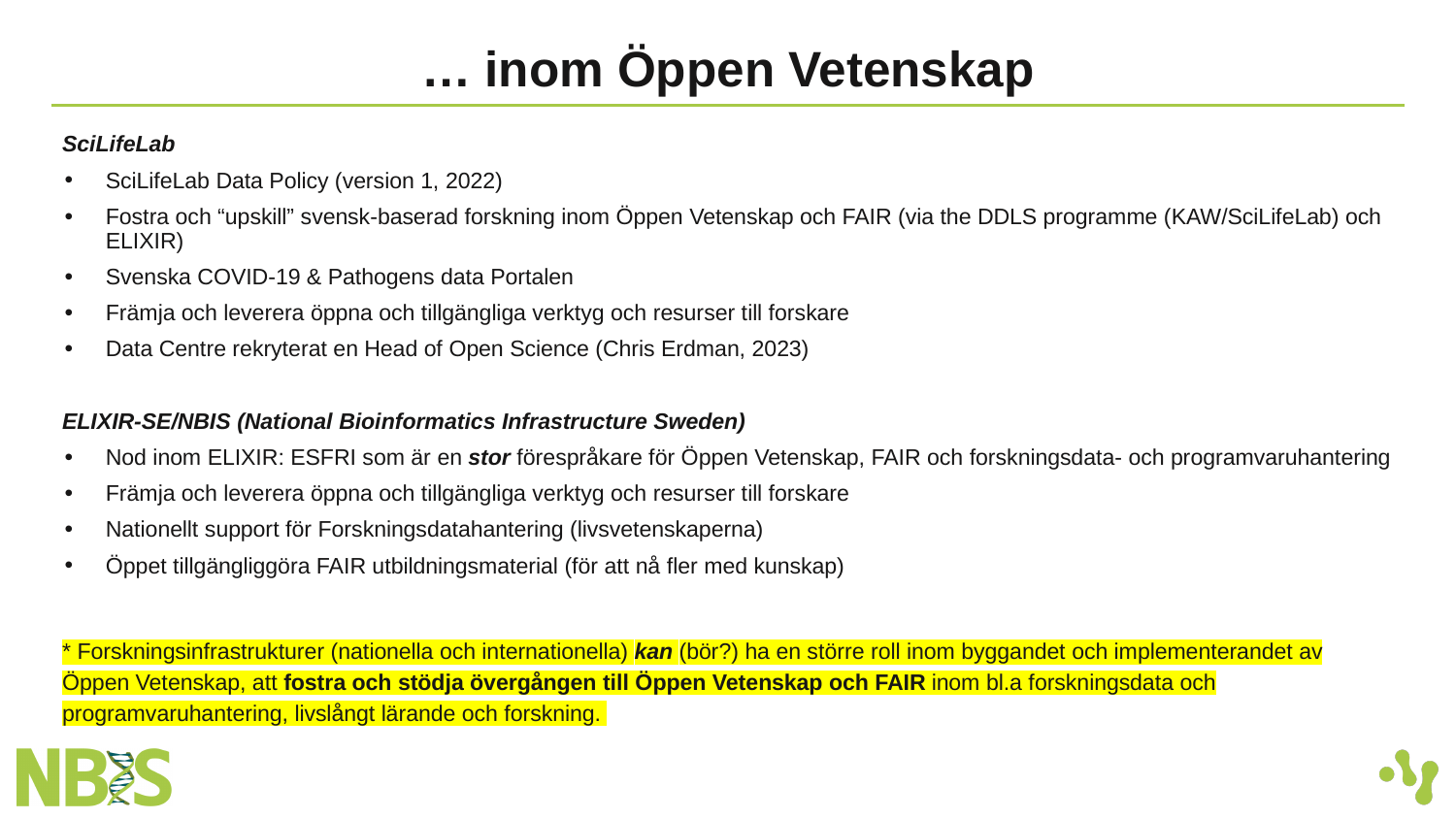

# … inom Öppen Vetenskap
SciLifeLab
SciLifeLab Data Policy (version 1, 2022)
Fostra och “upskill” svensk-baserad forskning inom Öppen Vetenskap och FAIR (via the DDLS programme (KAW/SciLifeLab) och ELIXIR)
Svenska COVID-19 & Pathogens data Portalen
Främja och leverera öppna och tillgängliga verktyg och resurser till forskare
Data Centre rekryterat en Head of Open Science (Chris Erdman, 2023)

ELIXIR-SE/NBIS (National Bioinformatics Infrastructure Sweden)
Nod inom ELIXIR: ESFRI som är en stor förespråkare för Öppen Vetenskap, FAIR och forskningsdata- och programvaruhantering
Främja och leverera öppna och tillgängliga verktyg och resurser till forskare
Nationellt support för Forskningsdatahantering (livsvetenskaperna)
Öppet tillgängliggöra FAIR utbildningsmaterial (för att nå fler med kunskap)

* Forskningsinfrastrukturer (nationella och internationella) kan (bör?) ha en större roll inom byggandet och implementerandet av Öppen Vetenskap, att fostra och stödja övergången till Öppen Vetenskap och FAIR inom bl.a forskningsdata och programvaruhantering, livslångt lärande och forskning.